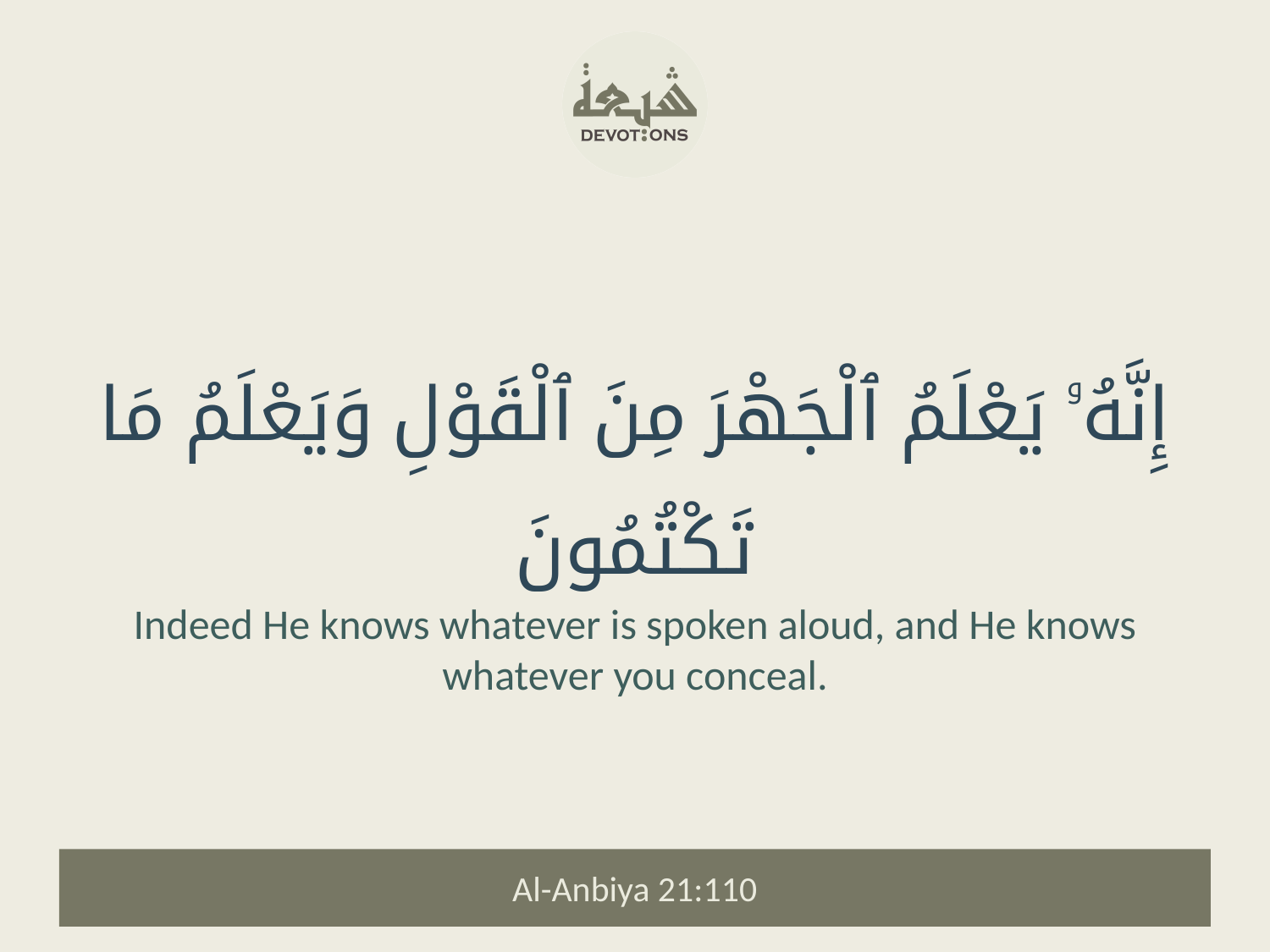

إِنَّهُۥ يَعْلَمُ ٱلْجَهْرَ مِنَ ٱلْقَوْلِ وَيَعْلَمُ مَا تَكْتُمُونَ
Indeed He knows whatever is spoken aloud, and He knows whatever you conceal.
Al-Anbiya 21:110